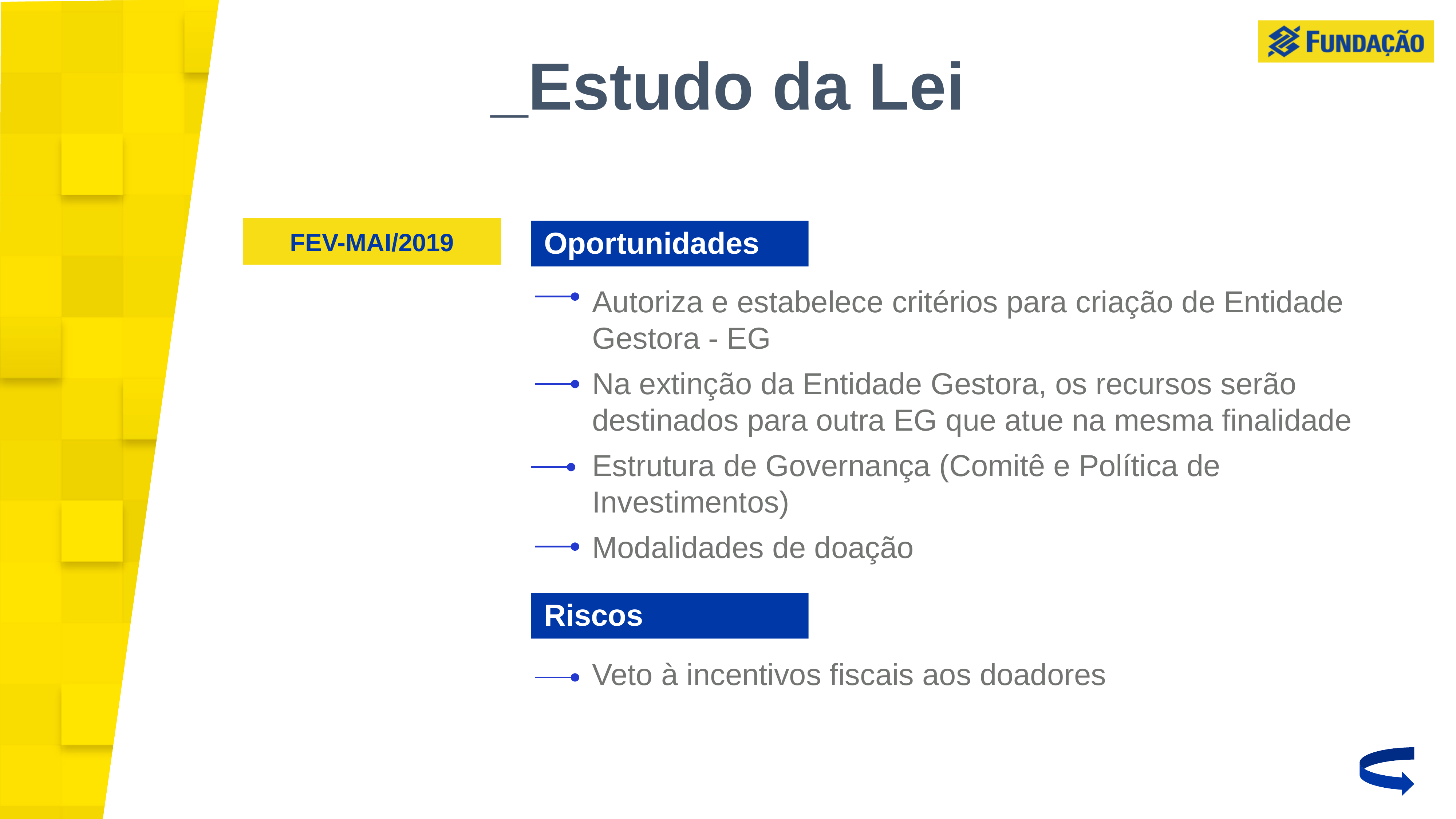

_Estudo da Lei
FEV-MAI/2019
Oportunidades
Autoriza e estabelece critérios para criação de Entidade Gestora - EG
Na extinção da Entidade Gestora, os recursos serão destinados para outra EG que atue na mesma finalidade
Estrutura de Governança (Comitê e Política de Investimentos)
Modalidades de doação
Riscos
Veto à incentivos fiscais aos doadores